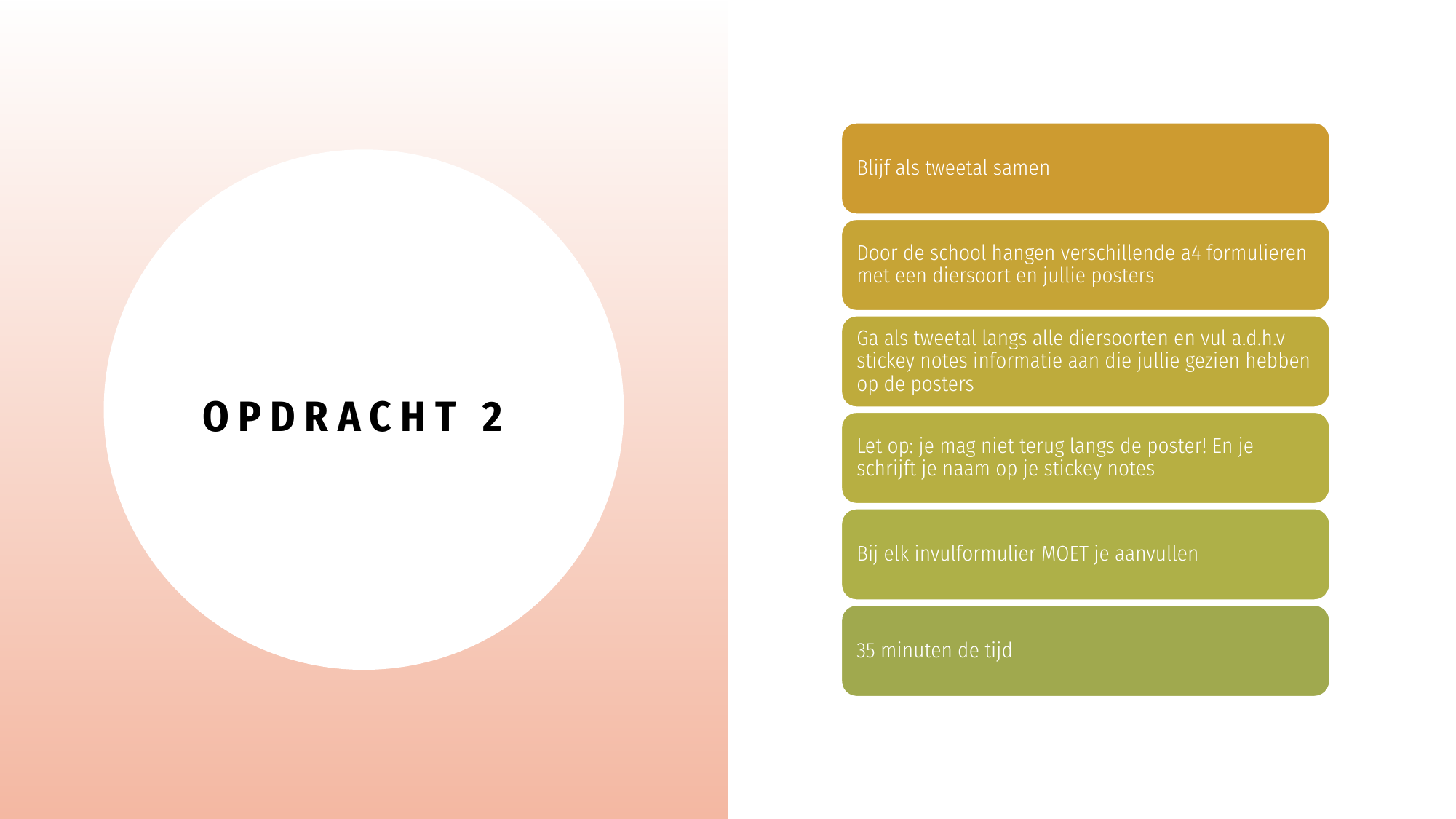

Blijf als tweetal samen
Door de school hangen verschillende a4 formulieren met een diersoort en jullie posters
Ga als tweetal langs alle diersoorten en vul a.d.h.v stickey notes informatie aan die jullie gezien hebben op de posters
Let op: je mag niet terug langs de poster! En je schrijft je naam op je stickey notes
Bij elk invulformulier MOET je aanvullen
35 minuten de tijd

# Opdracht 2